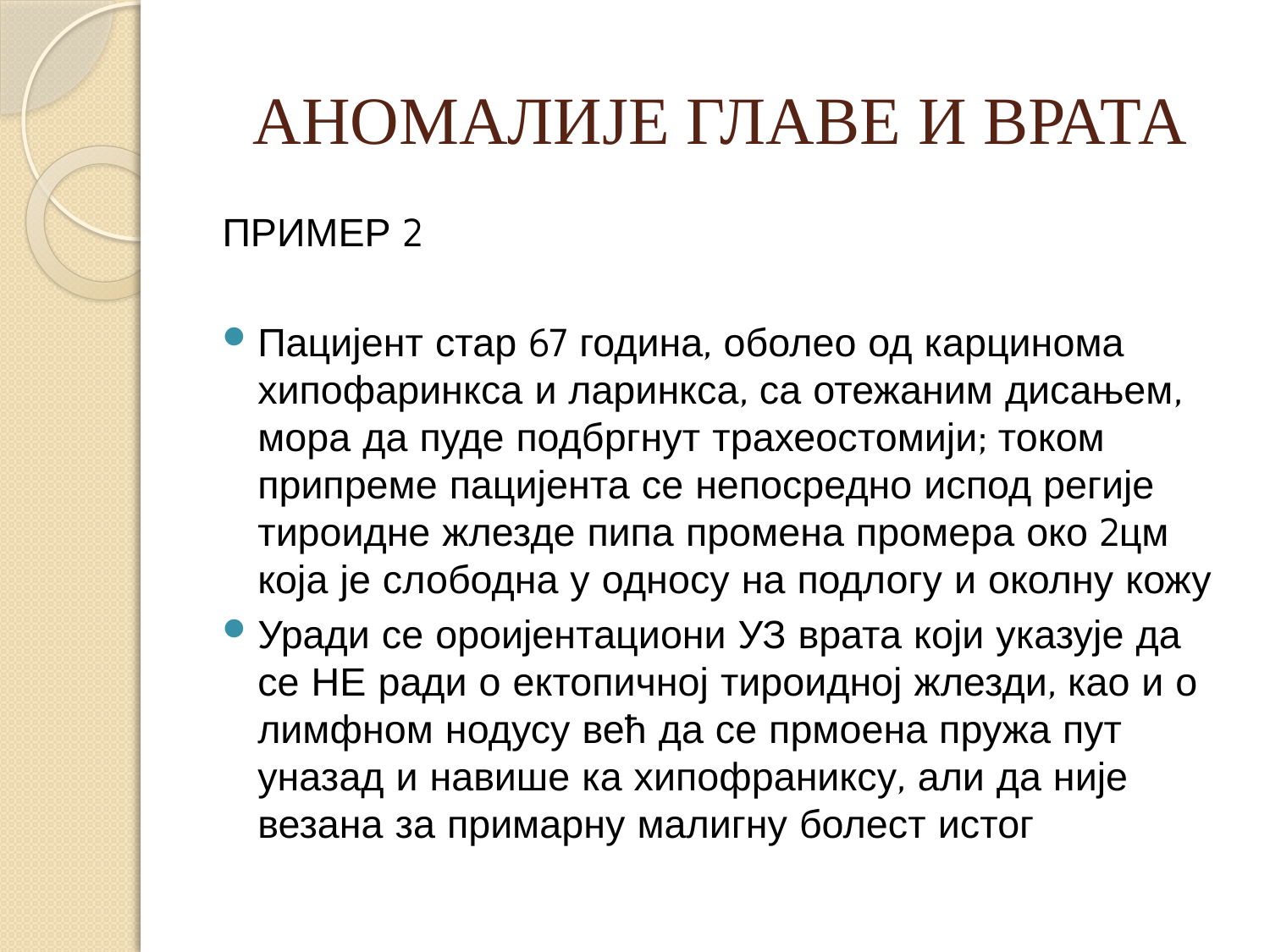

# АНОМАЛИЈЕ ГЛАВЕ И ВРАТА
ПРИМЕР 2

Пацијент стар 67 година, оболео од карцинома хипофаринкса и ларинкса, са отежаним дисањем, мора да пуде подбргнут трахеостомији; током припреме пацијента се непосредно испод регије тироидне жлезде пипа промена промера око 2цм која је слободна у односу на подлогу и околну кожу
Уради се ороијентациони УЗ врата који указује да се НЕ ради о ектопичној тироидној жлезди, као и о лимфном нодусу већ да се прмоена пружа пут уназад и навише ка хипофраниксу, али да није везана за примарну малигну болест истог